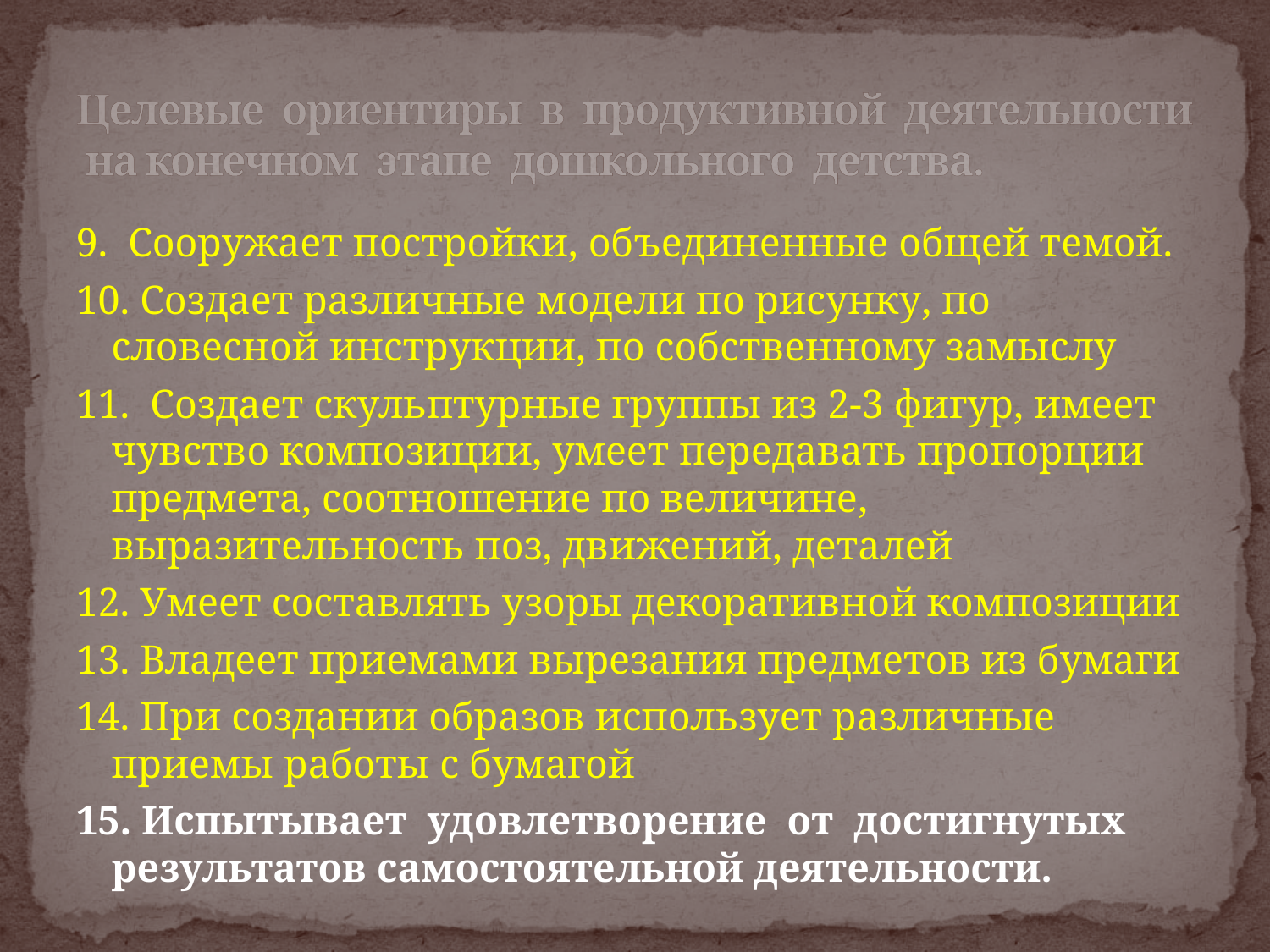

# Целевые  ориентиры  в  продуктивной  деятельности  на конечном  этапе  дошкольного  детства.
9.  Сооружает постройки, объединенные общей темой.
10. Создает различные модели по рисунку, по словесной инструкции, по собственному замыслу
11.  Создает скульптурные группы из 2-3 фигур, имеет чувство композиции, умеет передавать пропорции предмета, соотношение по величине, выразительность поз, движений, деталей
12. Умеет составлять узоры декоративной композиции
13. Владеет приемами вырезания предметов из бумаги
14. При создании образов использует различные приемы работы с бумагой
15. Испытывает  удовлетворение  от  достигнутых результатов самостоятельной деятельности.